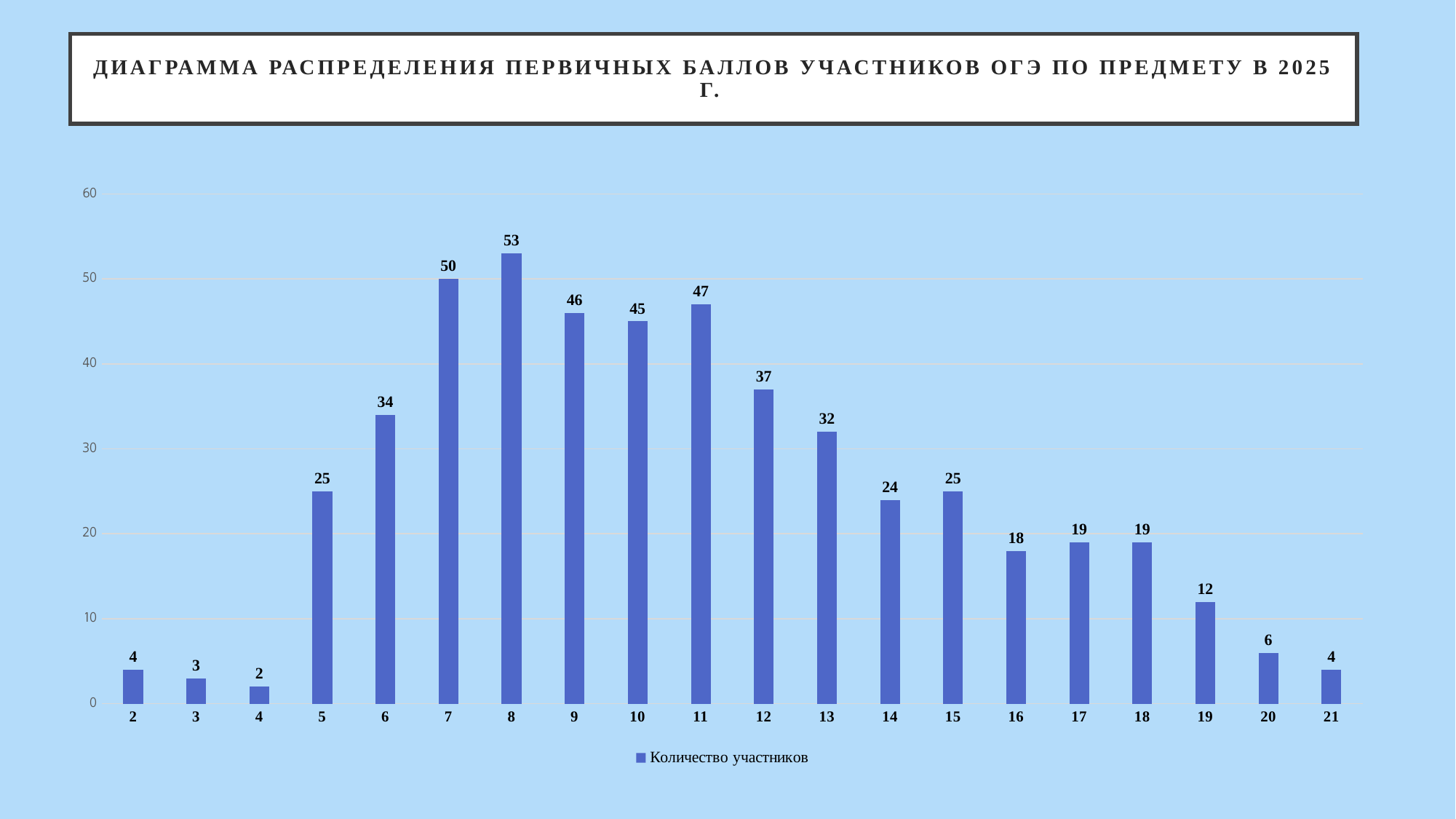

# Диаграмма распределения первичных баллов участников ОГЭ по предмету в 2025 г.

### Chart

| Category | Количество участников |
|---|---|
| 2 | 4.0 |
| 3 | 3.0 |
| 4 | 2.0 |
| 5 | 25.0 |
| 6 | 34.0 |
| 7 | 50.0 |
| 8 | 53.0 |
| 9 | 46.0 |
| 10 | 45.0 |
| 11 | 47.0 |
| 12 | 37.0 |
| 13 | 32.0 |
| 14 | 24.0 |
| 15 | 25.0 |
| 16 | 18.0 |
| 17 | 19.0 |
| 18 | 19.0 |
| 19 | 12.0 |
| 20 | 6.0 |
| 21 | 4.0 |